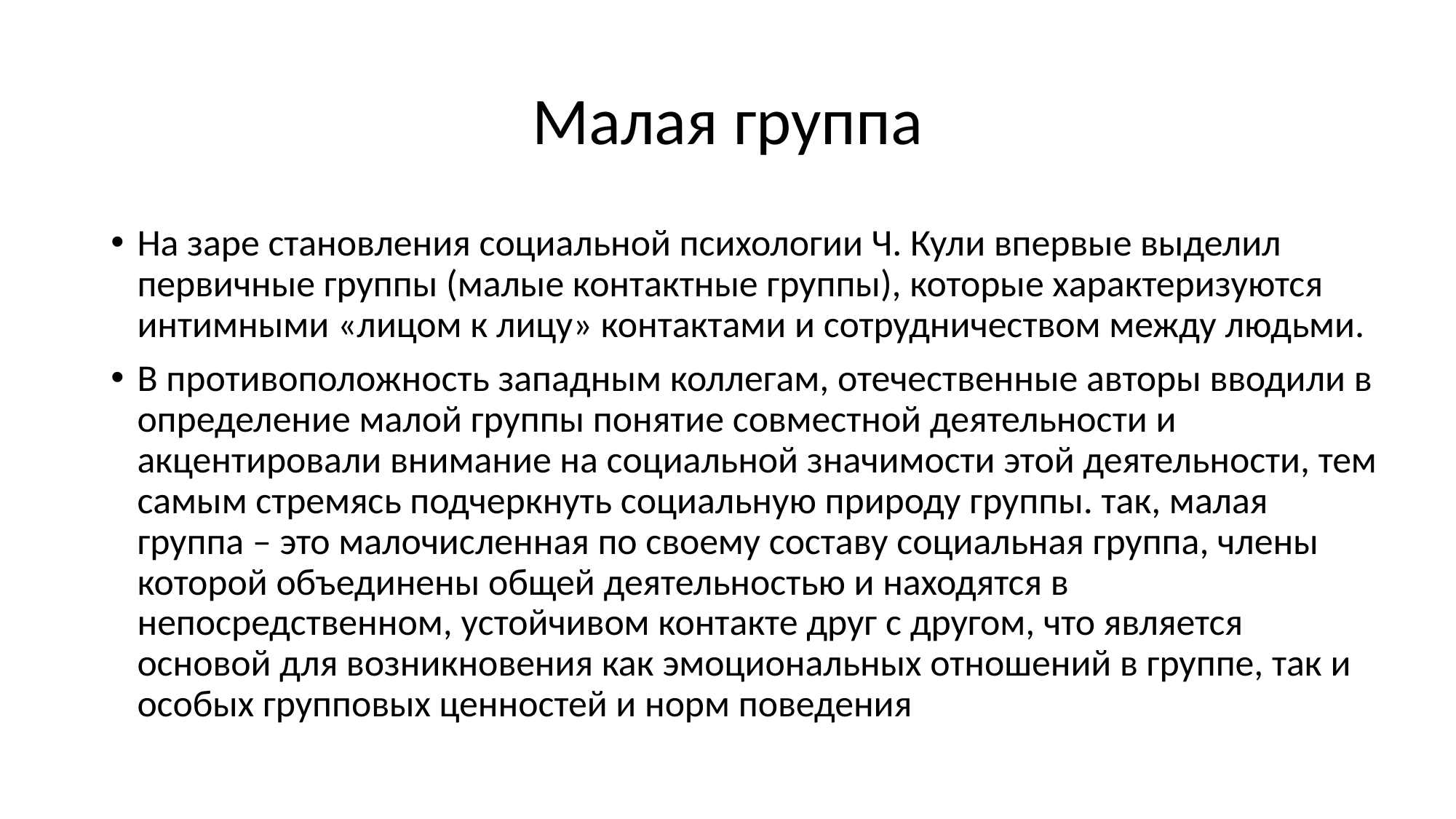

# Малая группа
На заре становления социальной психологии Ч. Кули впервые выделил первичные группы (малые контактные группы), которые характеризуются интимными «лицом к лицу» контактами и сотрудничеством между людьми.
В противоположность западным коллегам, отечественные авторы вводили в определение малой группы понятие совместной деятельности и акцентировали внимание на социальной значимости этой деятельности, тем самым стремясь подчеркнуть социальную природу группы. так, малая группа – это малочисленная по своему составу социальная группа, члены которой объединены общей деятельностью и находятся в непосредственном, устойчивом контакте друг с другом, что является основой для возникновения как эмоциональных отношений в группе, так и особых групповых ценностей и норм поведения